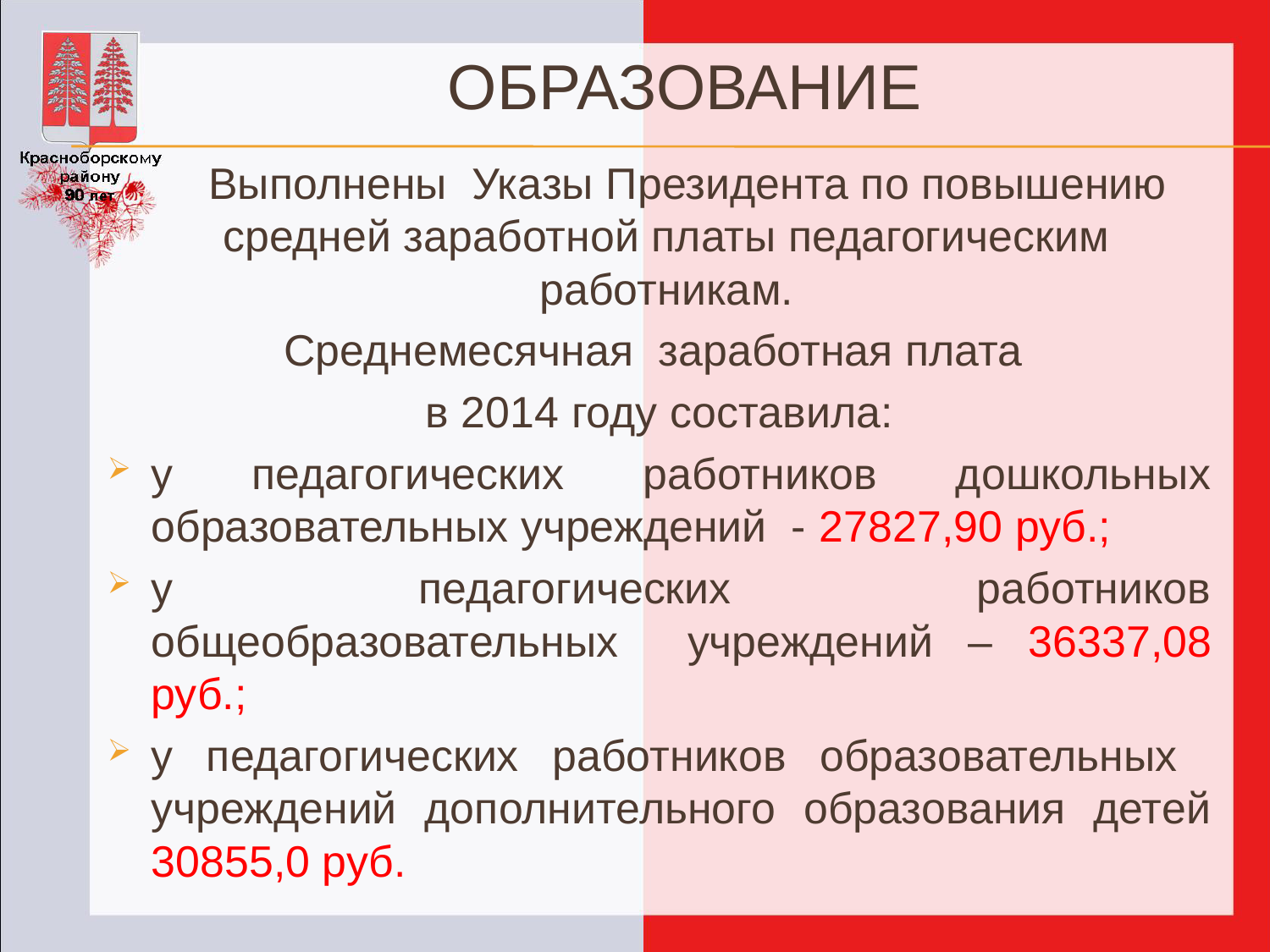

# ОБРАЗОВАНИЕ
Выполнены  Указы Президента по повышению средней заработной платы педагогическим работникам.
Среднемесячная  заработная плата
в 2014 году составила:
у педагогических работников дошкольных образовательных учреждений  - 27827,90 руб.;
у педагогических работников общеобразовательных  учреждений – 36337,08 руб.;
у педагогических работников образовательных  учреждений дополнительного образования детей 30855,0 руб.